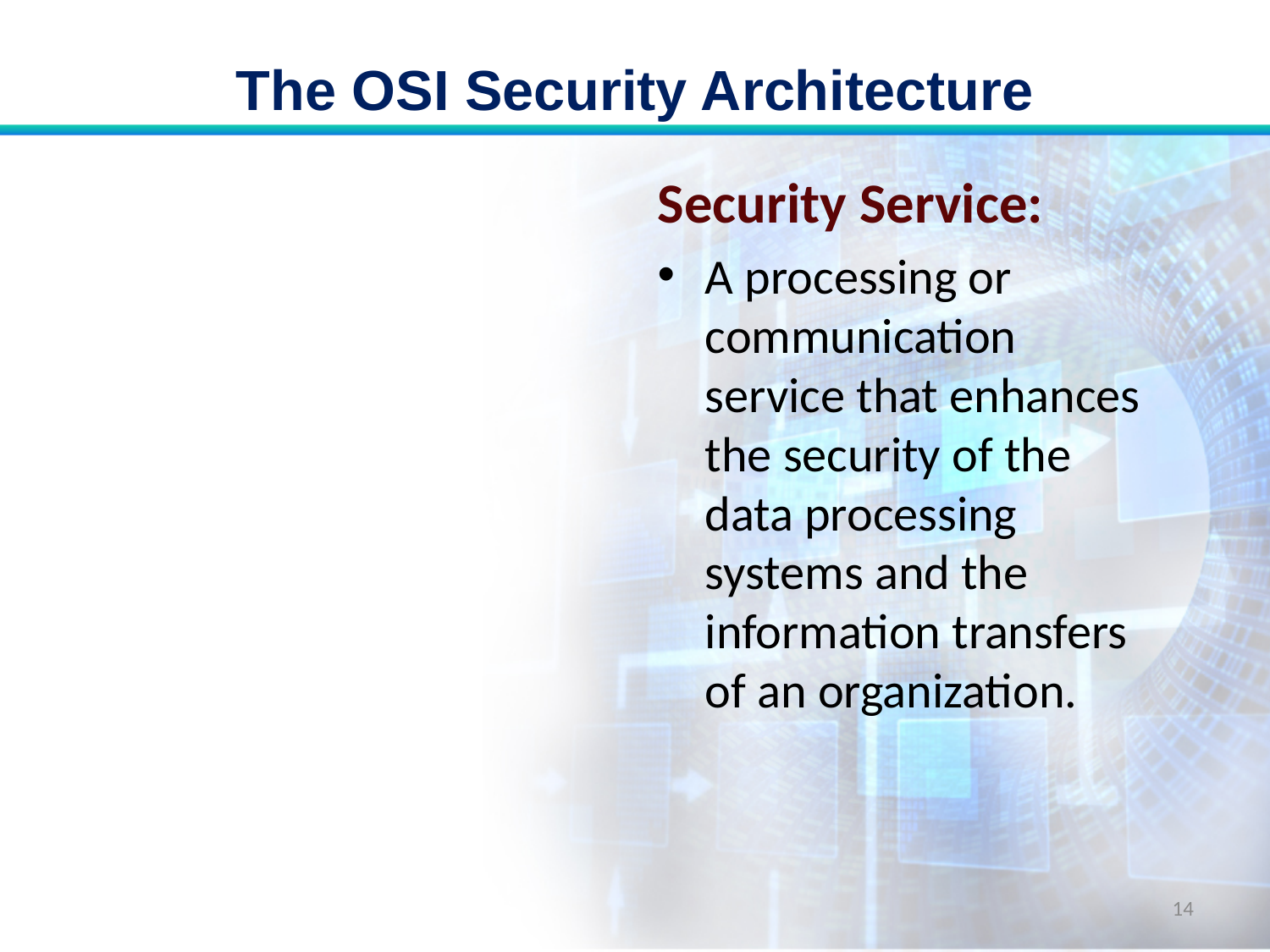

# The OSI Security Architecture
Security Service:
A processing or communication service that enhances the security of the data processing systems and the information transfers of an organization.
14